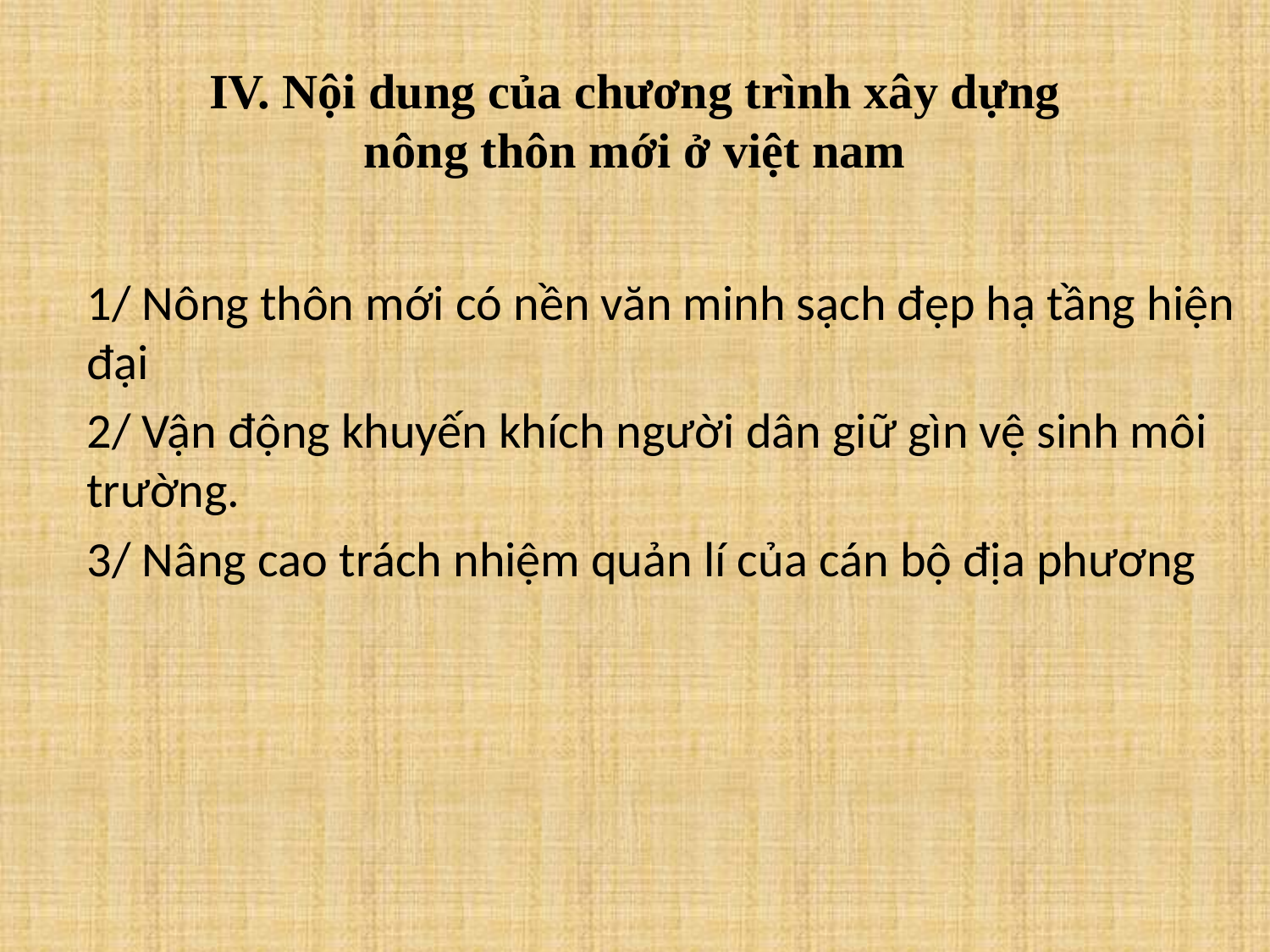

# IV. Nội dung của chương trình xây dựng nông thôn mới ở việt nam
1/ Nông thôn mới có nền văn minh sạch đẹp hạ tầng hiện đại
2/ Vận động khuyến khích người dân giữ gìn vệ sinh môi trường.
3/ Nâng cao trách nhiệm quản lí của cán bộ địa phương